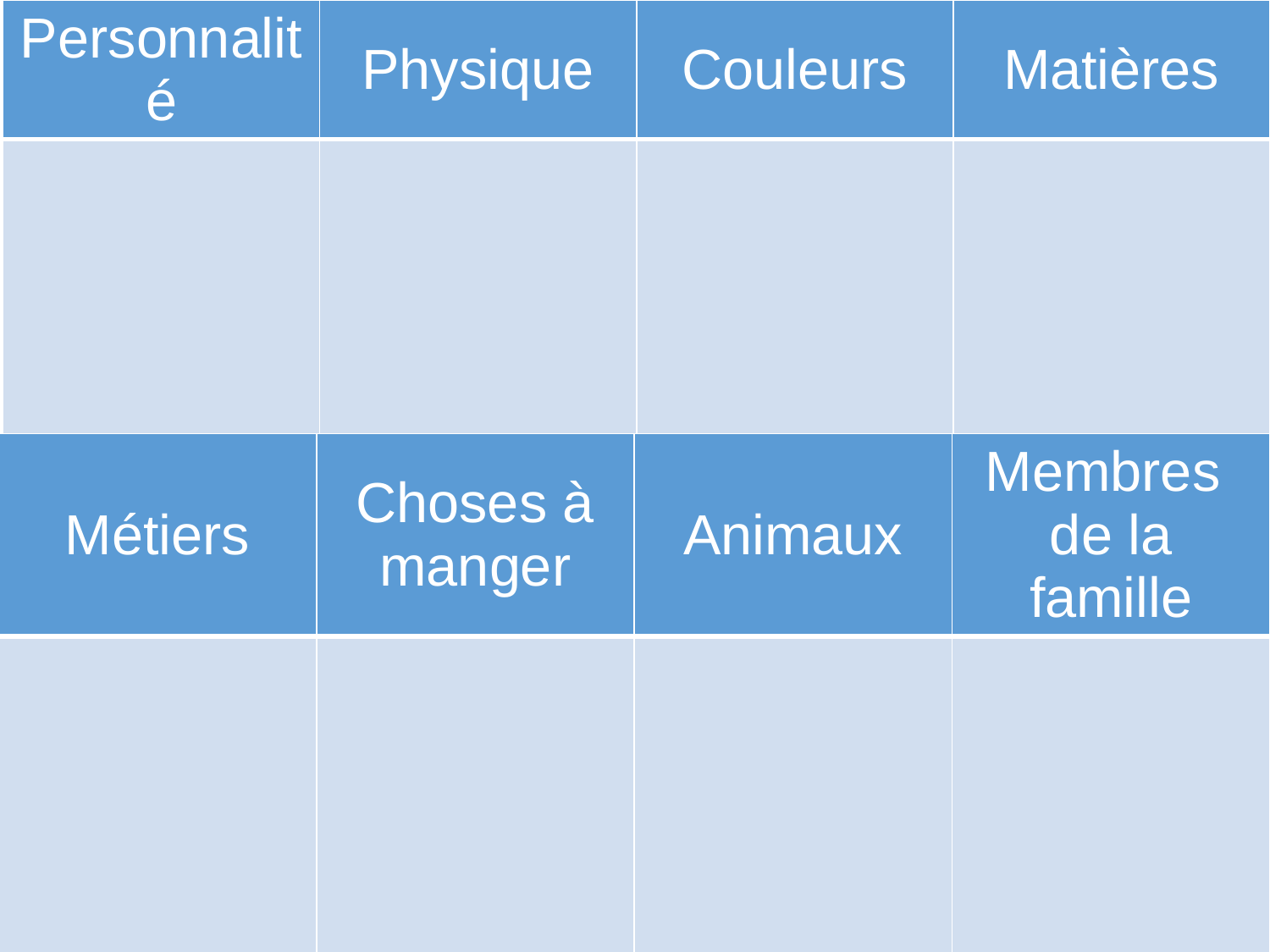

| Personnalité | Physique | Couleurs | Matières |
| --- | --- | --- | --- |
|  |  |  |  |
| Métiers | Choses à manger | Animaux | Membres de la famille |
| --- | --- | --- | --- |
|  |  |  |  |